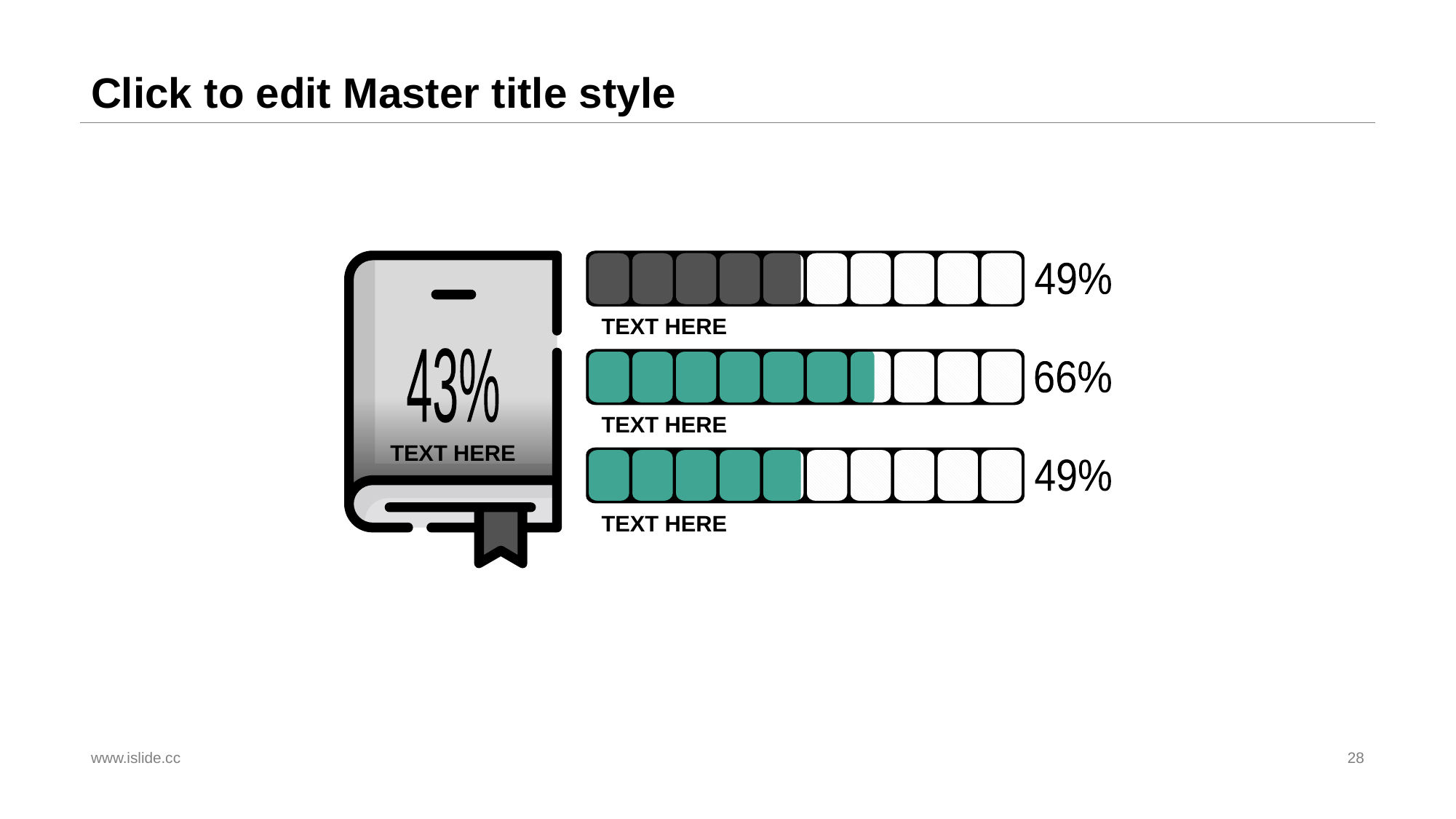

# Click to edit Master title style

49%

TEXT HERE
43%

66%
TEXT HERE
TEXT HERE

49%

TEXT HERE

www.islide.cc
28